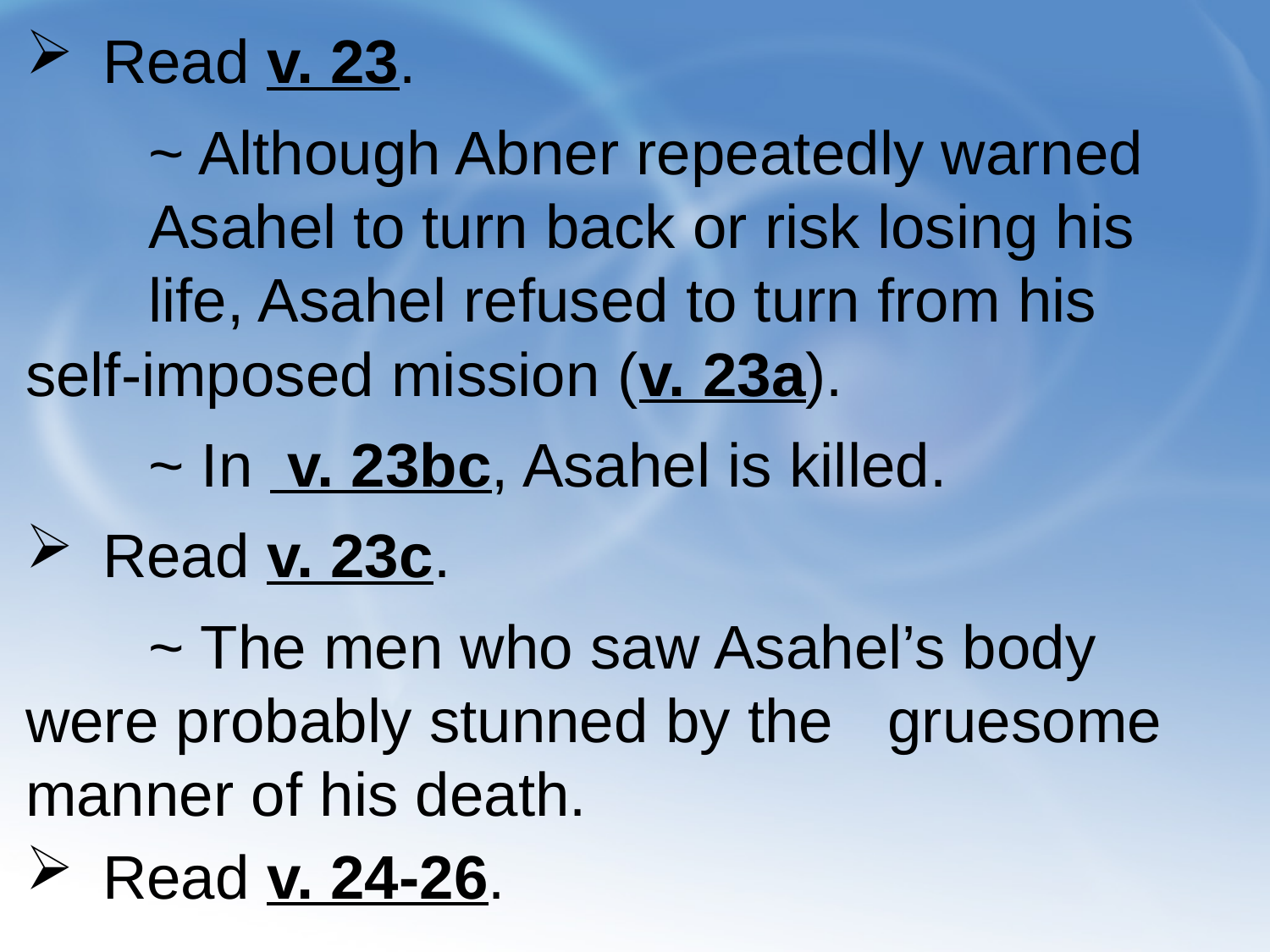

Read v. 23.
	~ Although Abner repeatedly warned 			Asahel to turn back or risk losing his 		life, Asahel refused to turn from his 			self-imposed mission (v. 23a).
	~ In  v. 23bc, Asahel is killed.
Read v. 23c.
	~ The men who saw Asahel’s body 			were probably stunned by the 				gruesome manner of his death.
Read v. 24-26.